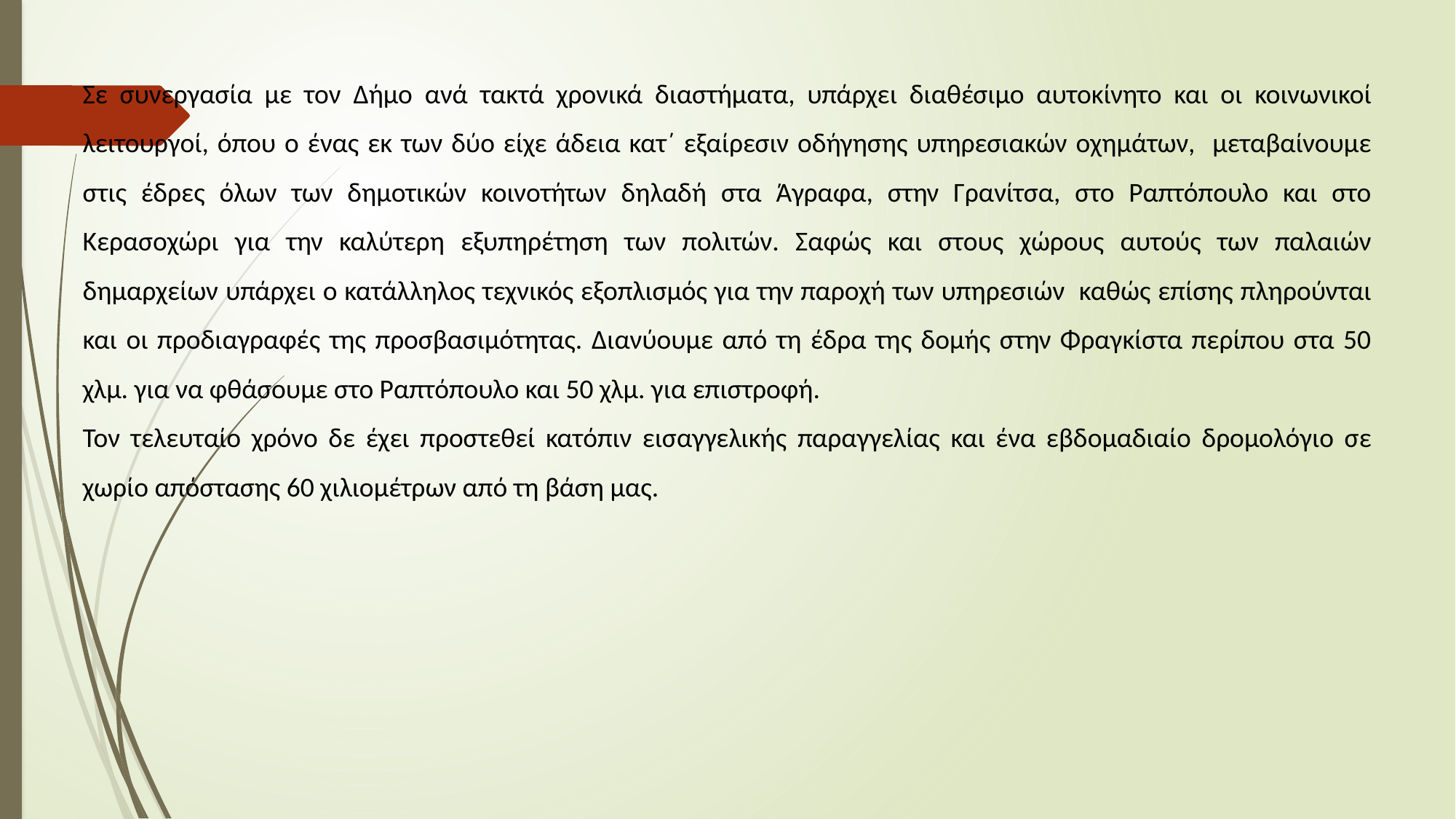

Σε συνεργασία με τον Δήμο ανά τακτά χρονικά διαστήματα, υπάρχει διαθέσιμο αυτοκίνητο και οι κοινωνικοί λειτουργοί, όπου ο ένας εκ των δύο είχε άδεια κατ΄ εξαίρεσιν οδήγησης υπηρεσιακών οχημάτων,  μεταβαίνουμε στις έδρες όλων των δημοτικών κοινοτήτων δηλαδή στα Άγραφα, στην Γρανίτσα, στο Ραπτόπουλο και στο Κερασοχώρι για την καλύτερη εξυπηρέτηση των πολιτών. Σαφώς και στους χώρους αυτούς των παλαιών δημαρχείων υπάρχει ο κατάλληλος τεχνικός εξοπλισμός για την παροχή των υπηρεσιών  καθώς επίσης πληρούνται και οι προδιαγραφές της προσβασιμότητας. Διανύουμε από τη έδρα της δομής στην Φραγκίστα περίπου στα 50 χλμ. για να φθάσουμε στο Ραπτόπουλο και 50 χλμ. για επιστροφή.
Τον τελευταίο χρόνο δε έχει προστεθεί κατόπιν εισαγγελικής παραγγελίας και ένα εβδομαδιαίο δρομολόγιο σε χωρίο απόστασης 60 χιλιομέτρων από τη βάση μας.